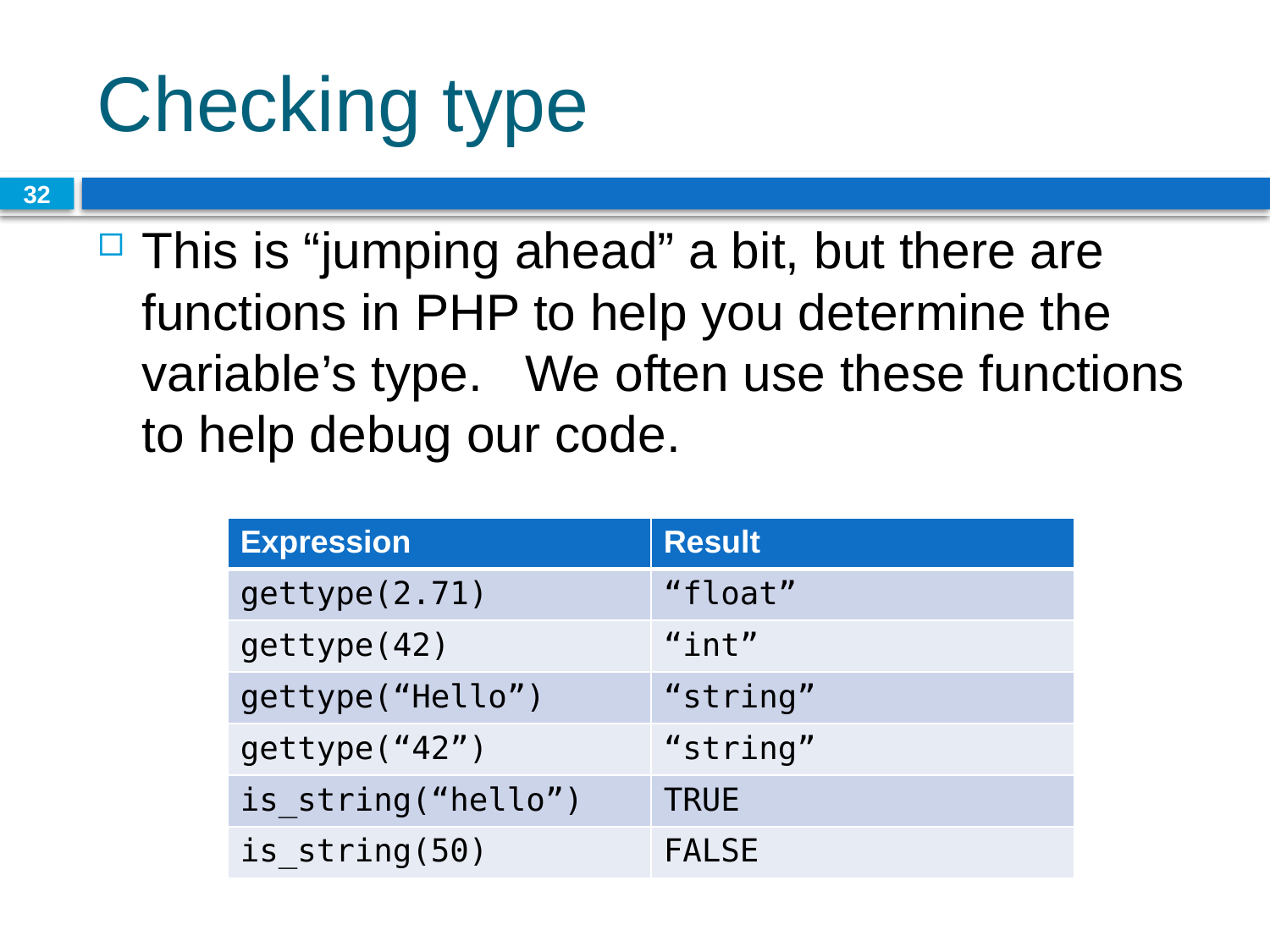

# Checking type
32
This is “jumping ahead” a bit, but there are functions in PHP to help you determine the variable’s type.   We often use these functions to help debug our code.

| Expression | Result |
| --- | --- |
| gettype(2.71) | “float” |
| gettype(42) | “int” |
| gettype(“Hello”) | “string” |
| gettype(“42”) | “string” |
| is\_string(“hello”) | TRUE |
| is\_string(50) | FALSE |